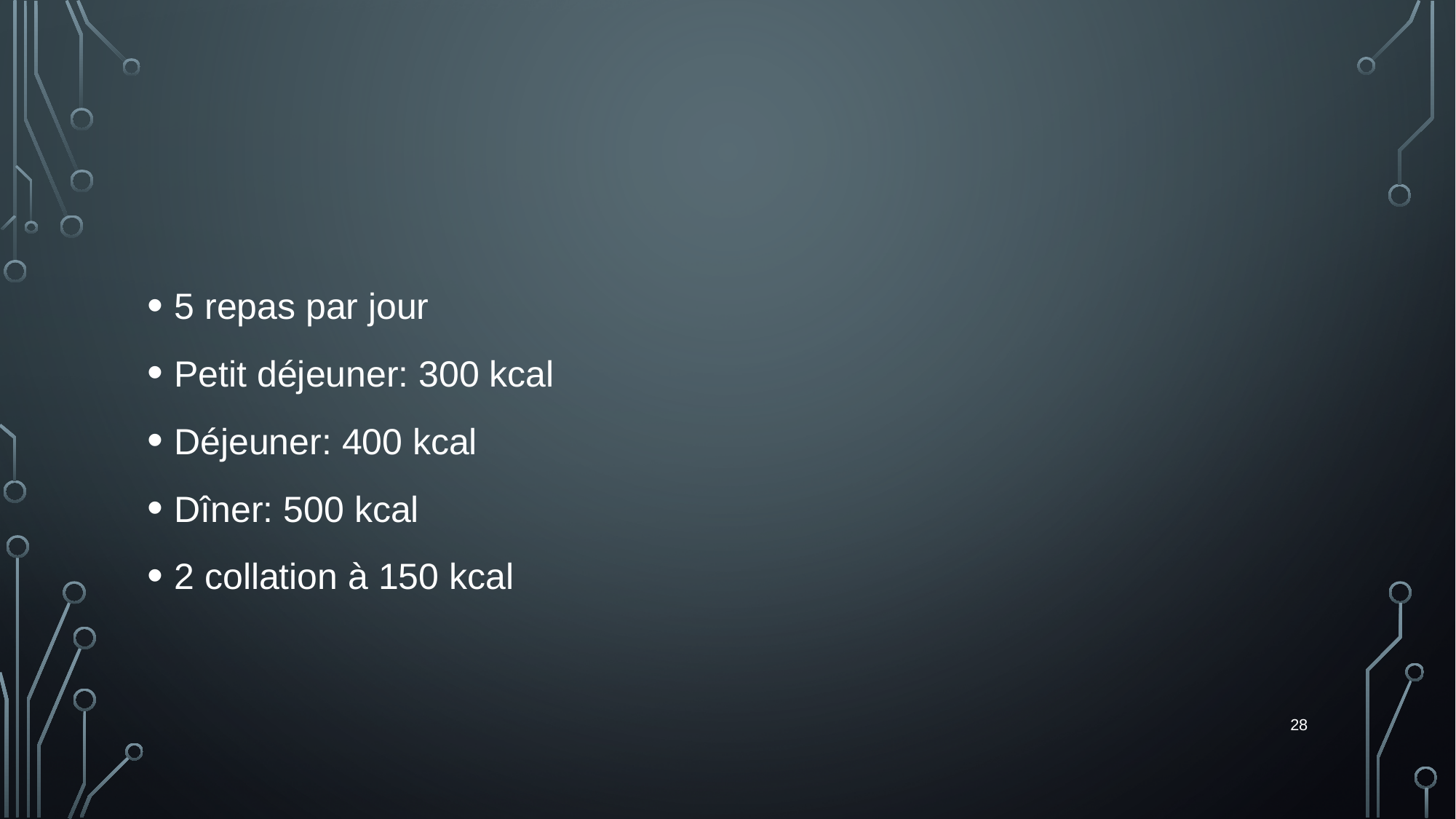

#
5 repas par jour
Petit déjeuner: 300 kcal
Déjeuner: 400 kcal
Dîner: 500 kcal
2 collation à 150 kcal

28